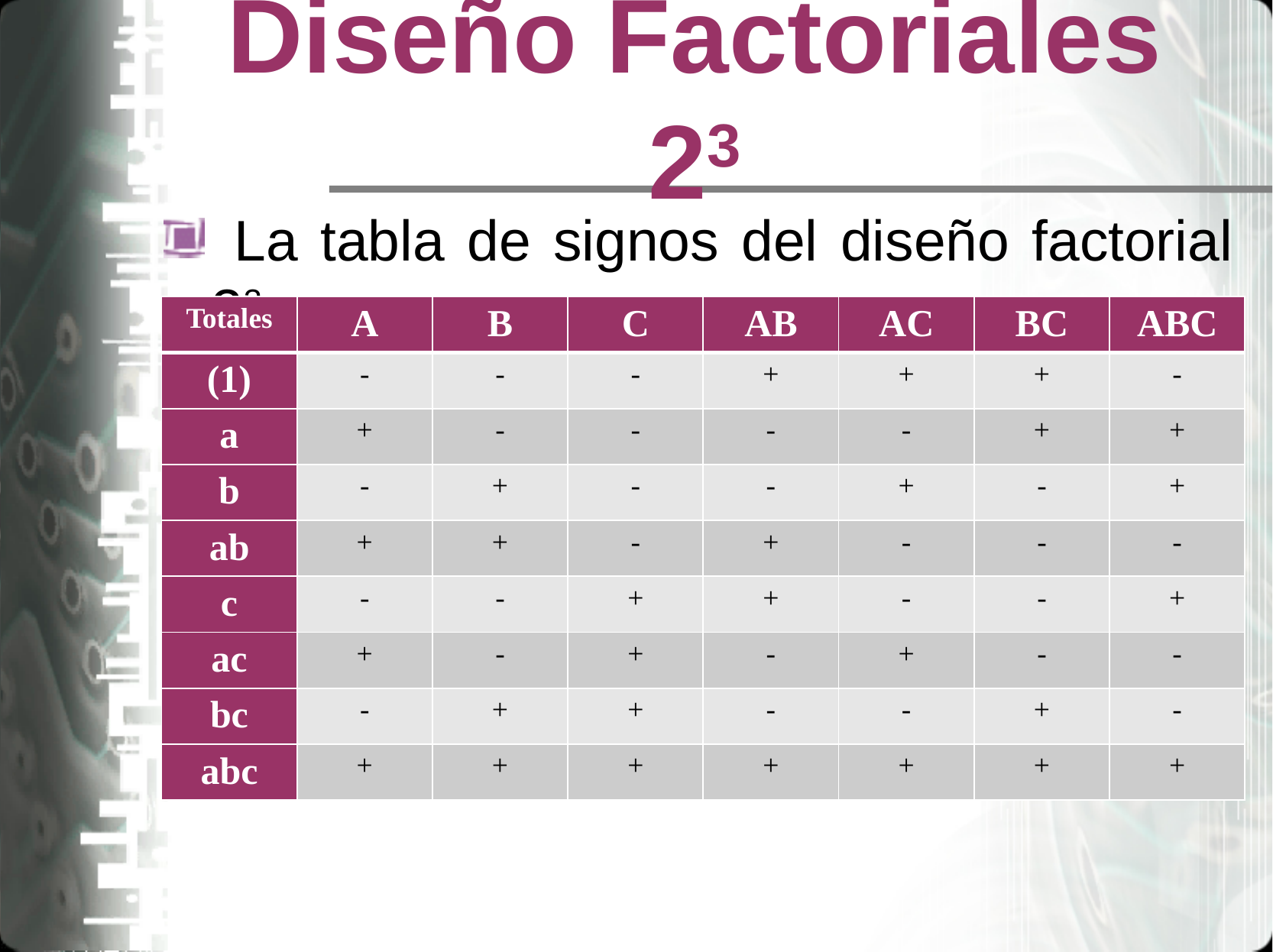

# Diseño Factoriales 23

 La tabla de signos del diseño factorial 23 es:
| Totales | A | B | C | AB | AC | BC | ABC |
| --- | --- | --- | --- | --- | --- | --- | --- |
| (1) | - | - | - | + | + | + | - |
| a | + | - | - | - | - | + | + |
| b | - | + | - | - | + | - | + |
| ab | + | + | - | + | - | - | - |
| c | - | - | + | + | - | - | + |
| ac | + | - | + | - | + | - | - |
| bc | - | + | + | - | - | + | - |
| abc | + | + | + | + | + | + | + |